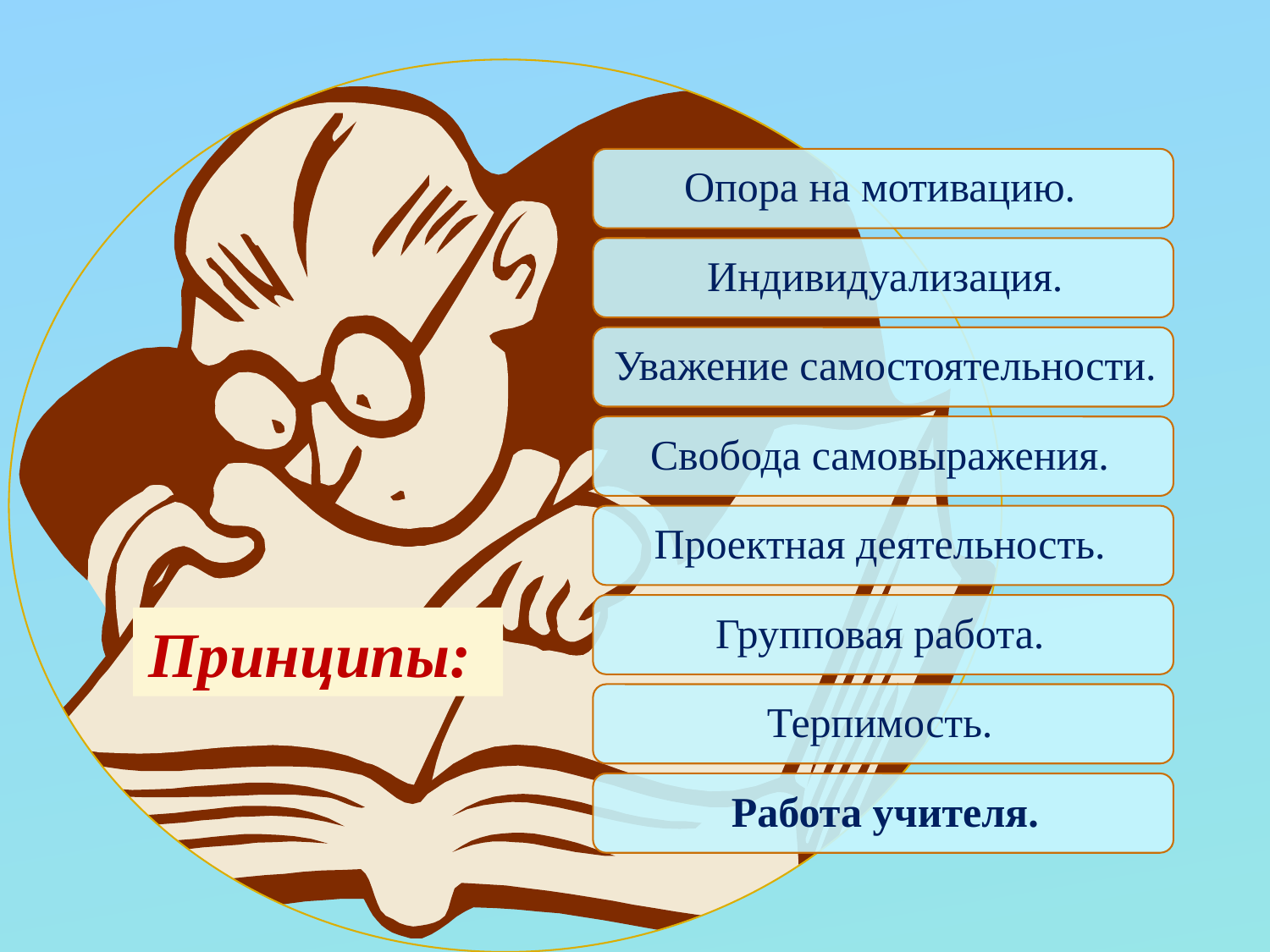

Опора на мотивацию.
Индивидуализация.
Уважение самостоятельности.
Свобода самовыражения.
Проектная деятельность.
Групповая работа.
Терпимость.
Работа учителя.
Принципы: